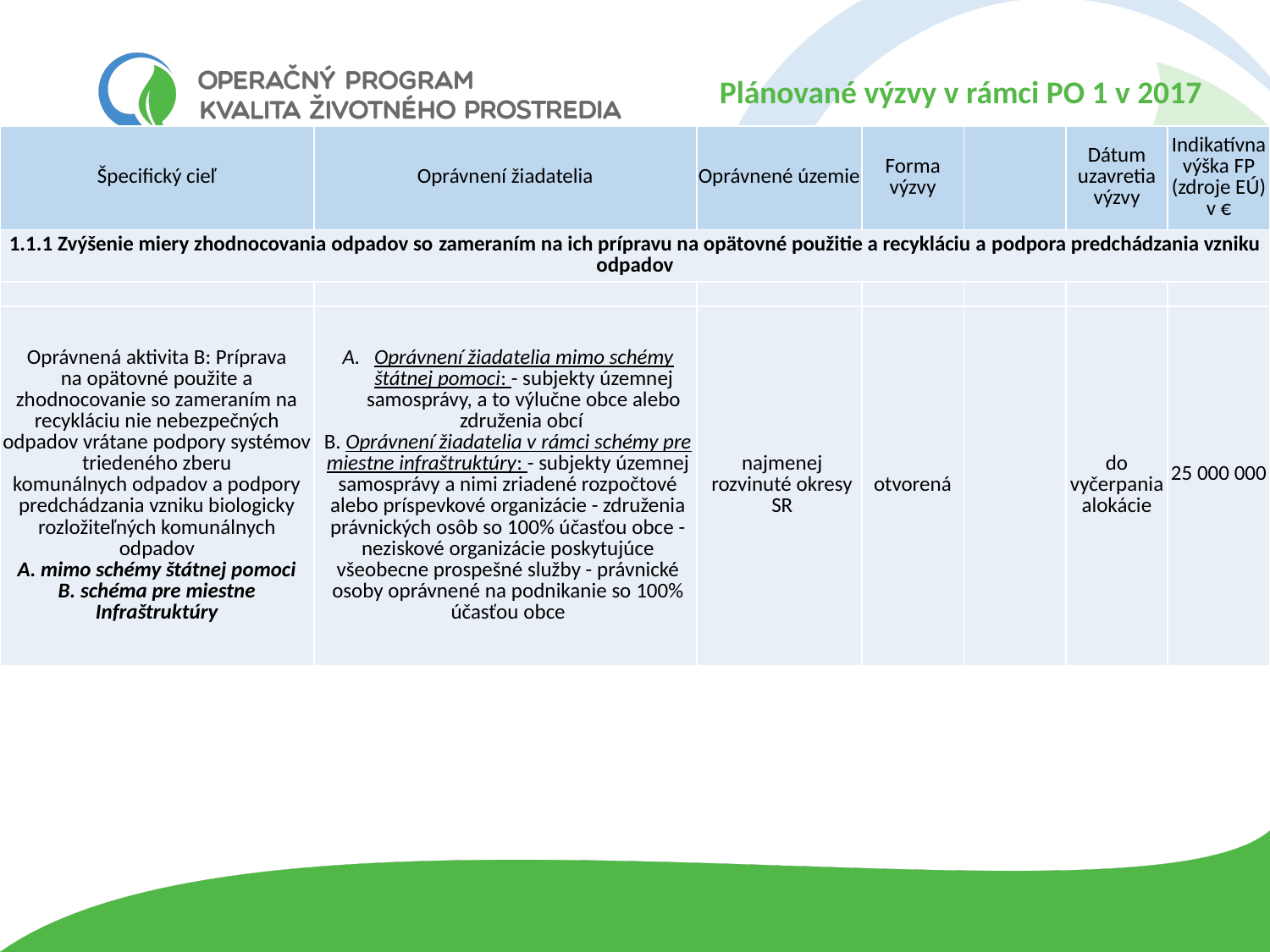

Plánované výzvy v rámci PO 1 v 2017
| Špecifický cieľ | Oprávnení žiadatelia | Oprávnené územie | Forma výzvy |  | Dátum uzavretia výzvy | Indikatívna výška FP (zdroje EÚ) v € |
| --- | --- | --- | --- | --- | --- | --- |
| 1.1.1 Zvýšenie miery zhodnocovania odpadov so zameraním na ich prípravu na opätovné použitie a recykláciu a podpora predchádzania vzniku odpadov |  |  |  |  |  |  |
|  |  |  |  |  |  |  |
| Oprávnená aktivita B: Príprava na opätovné použite a zhodnocovanie so zameraním na recykláciu nie nebezpečných odpadov vrátane podpory systémov triedeného zberu komunálnych odpadov a podpory predchádzania vzniku biologicky rozložiteľných komunálnych odpadov A. mimo schémy štátnej pomoci B. schéma pre miestne Infraštruktúry | Oprávnení žiadatelia mimo schémy štátnej pomoci: - subjekty územnej samosprávy, a to výlučne obce alebo združenia obcí B. Oprávnení žiadatelia v rámci schémy pre miestne infraštruktúry: - subjekty územnej samosprávy a nimi zriadené rozpočtové alebo príspevkové organizácie - združenia právnických osôb so 100% účasťou obce - neziskové organizácie poskytujúce všeobecne prospešné služby - právnické osoby oprávnené na podnikanie so 100% účasťou obce | najmenej rozvinuté okresy SR | otvorená |  | do vyčerpania alokácie | 25 000 000 |
#